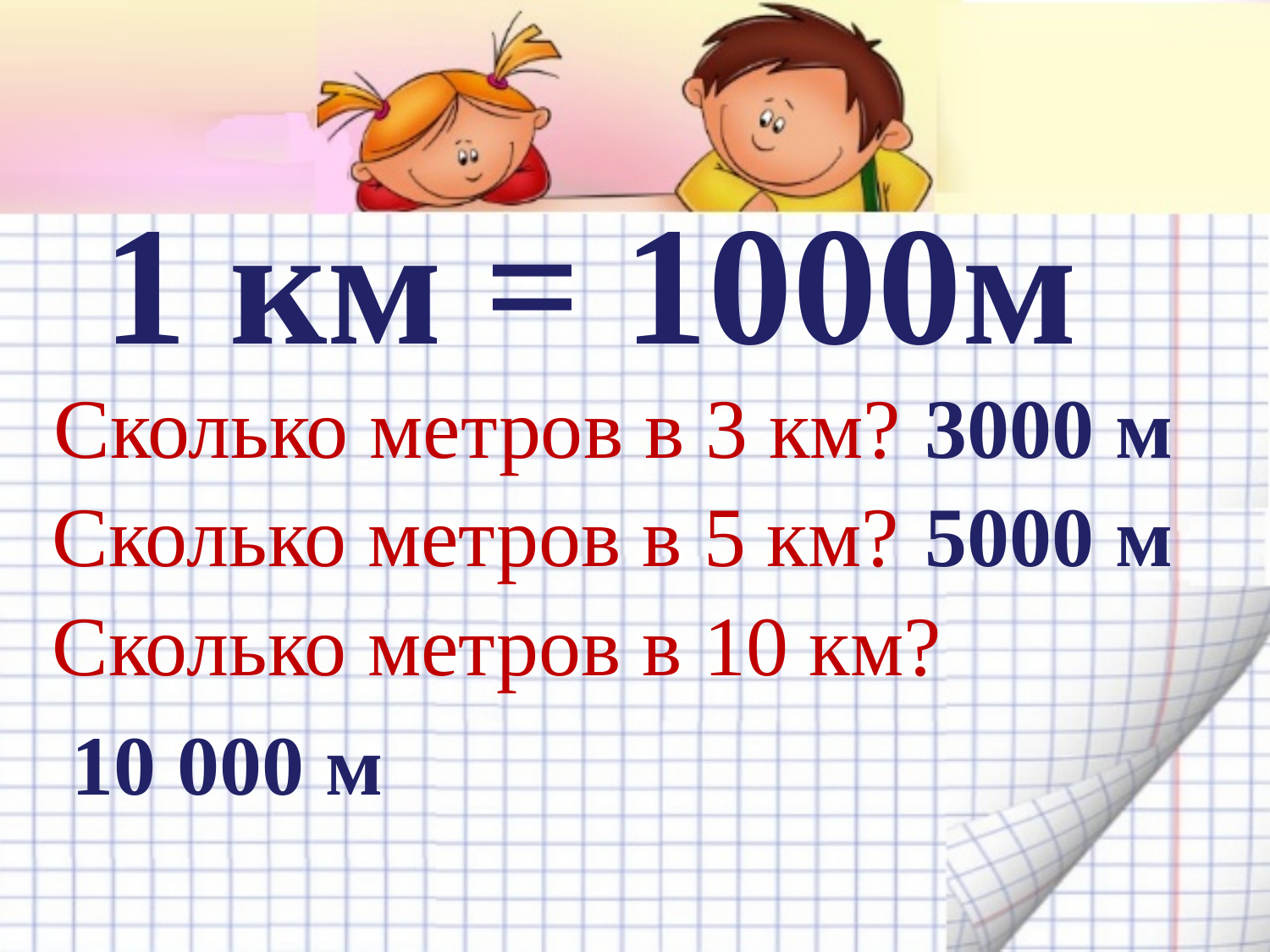

1 км = 1000м
 Сколько метров в 3 км?
3000 м
Сколько метров в 5 км?
5000 м
Сколько метров в 10 км?
10 000 м